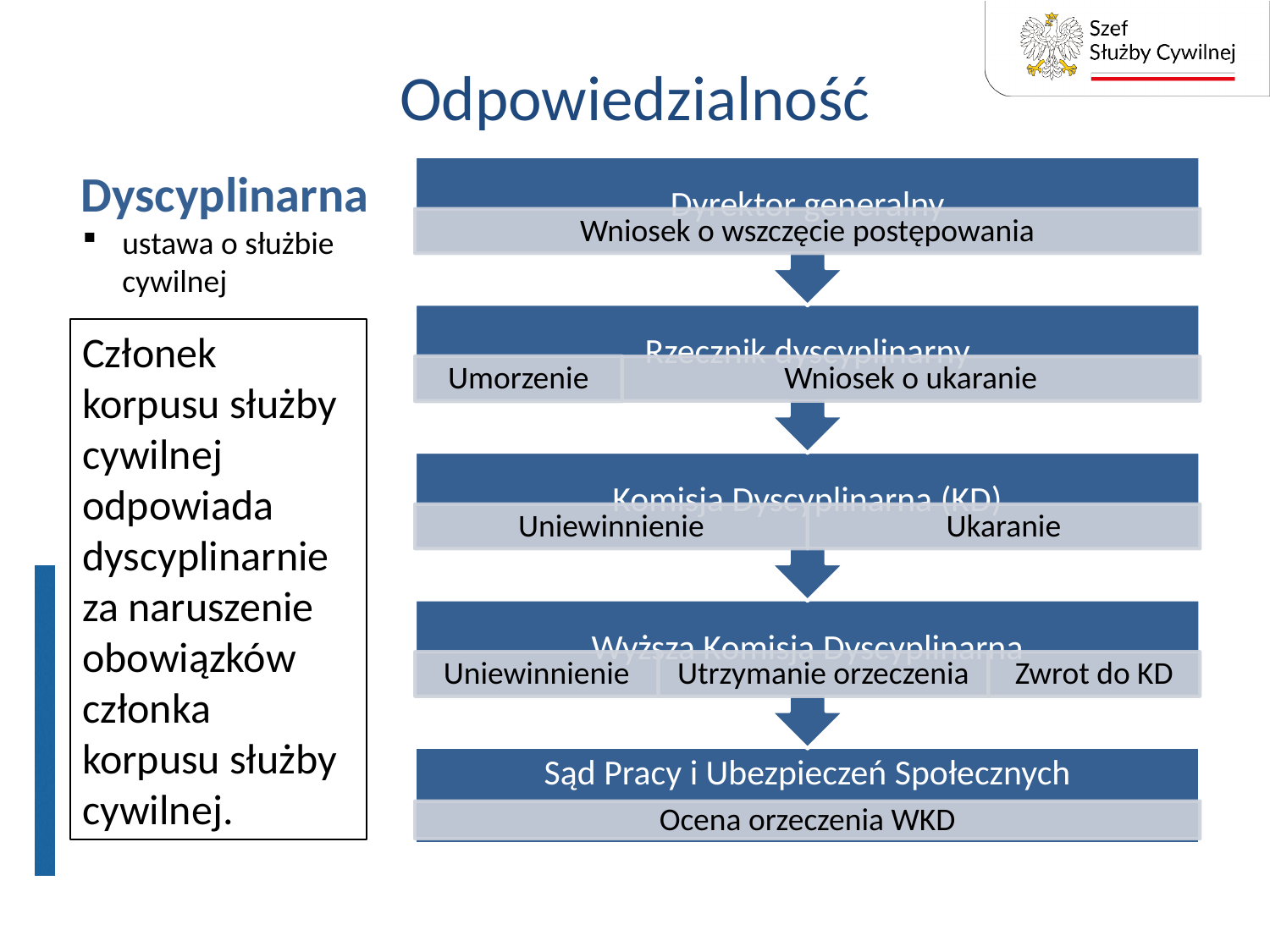

# Odpowiedzialność
Dyscyplinarna
Sąd Pracy i Ubezpieczeń Społecznych
Ocena orzeczenia WKD
Wyższa Komisja Dyscyplinarna
Uniewinnienie
Utrzymanie orzeczenia
Zwrot do KD
Komisja Dyscyplinarna (KD)
Uniewinnienie
Ukaranie
Rzecznik dyscyplinarny
Umorzenie
Wniosek o ukaranie
Dyrektor generalny
Wniosek o wszczęcie postępowania
ustawa o służbie cywilnej
Członek korpusu służby cywilnej odpowiada dyscyplinarnie za naruszenie obowiązków członka korpusu służby cywilnej.